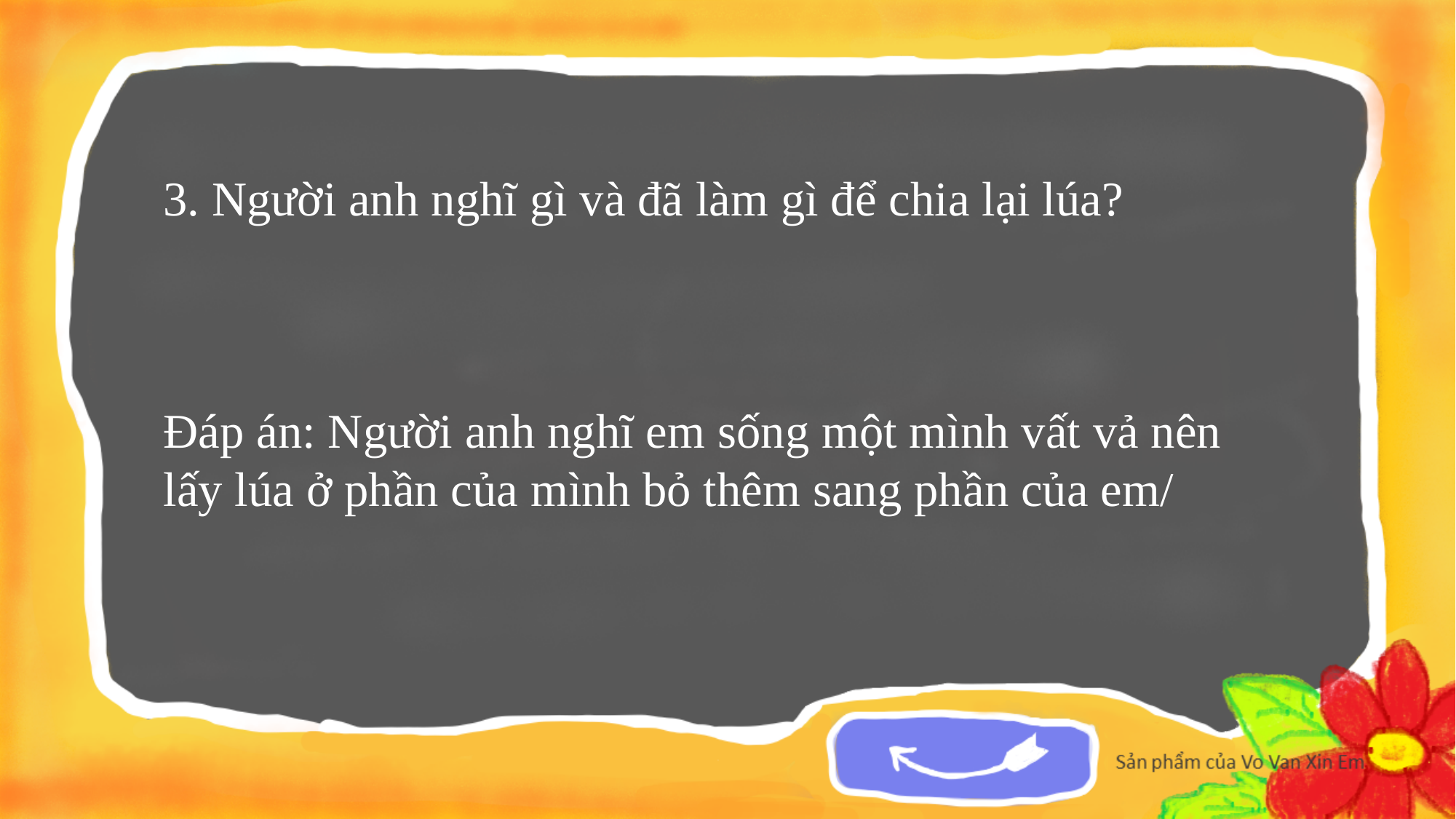

3. Người anh nghĩ gì và đã làm gì để chia lại lúa?
Đáp án: Người anh nghĩ em sống một mình vất vả nên
lấy lúa ở phần của mình bỏ thêm sang phần của em/